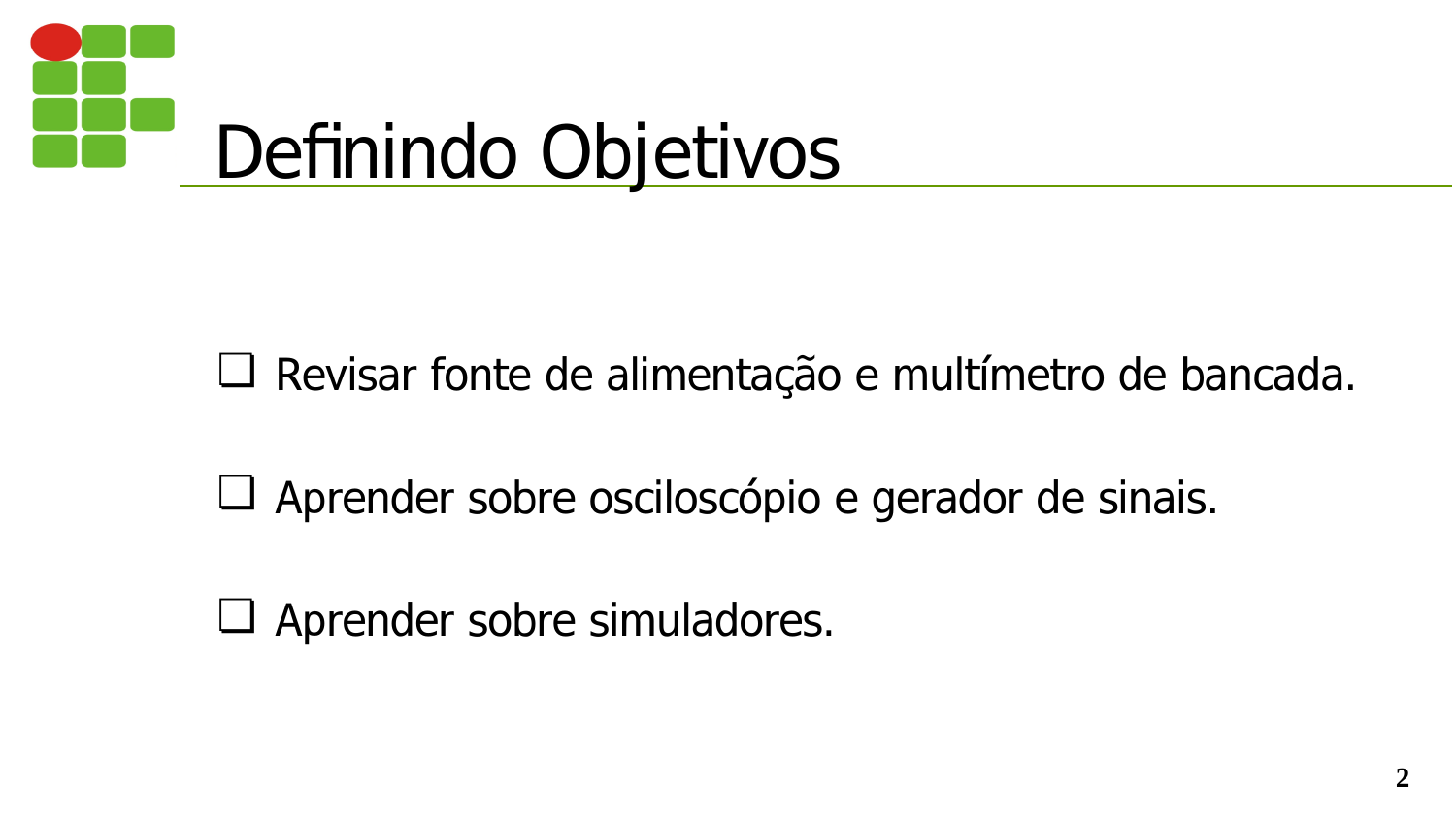

# Definindo Objetivos

Revisar fonte de alimentação e multímetro de bancada.

Aprender sobre osciloscópio e gerador de sinais.

Aprender sobre simuladores.
2